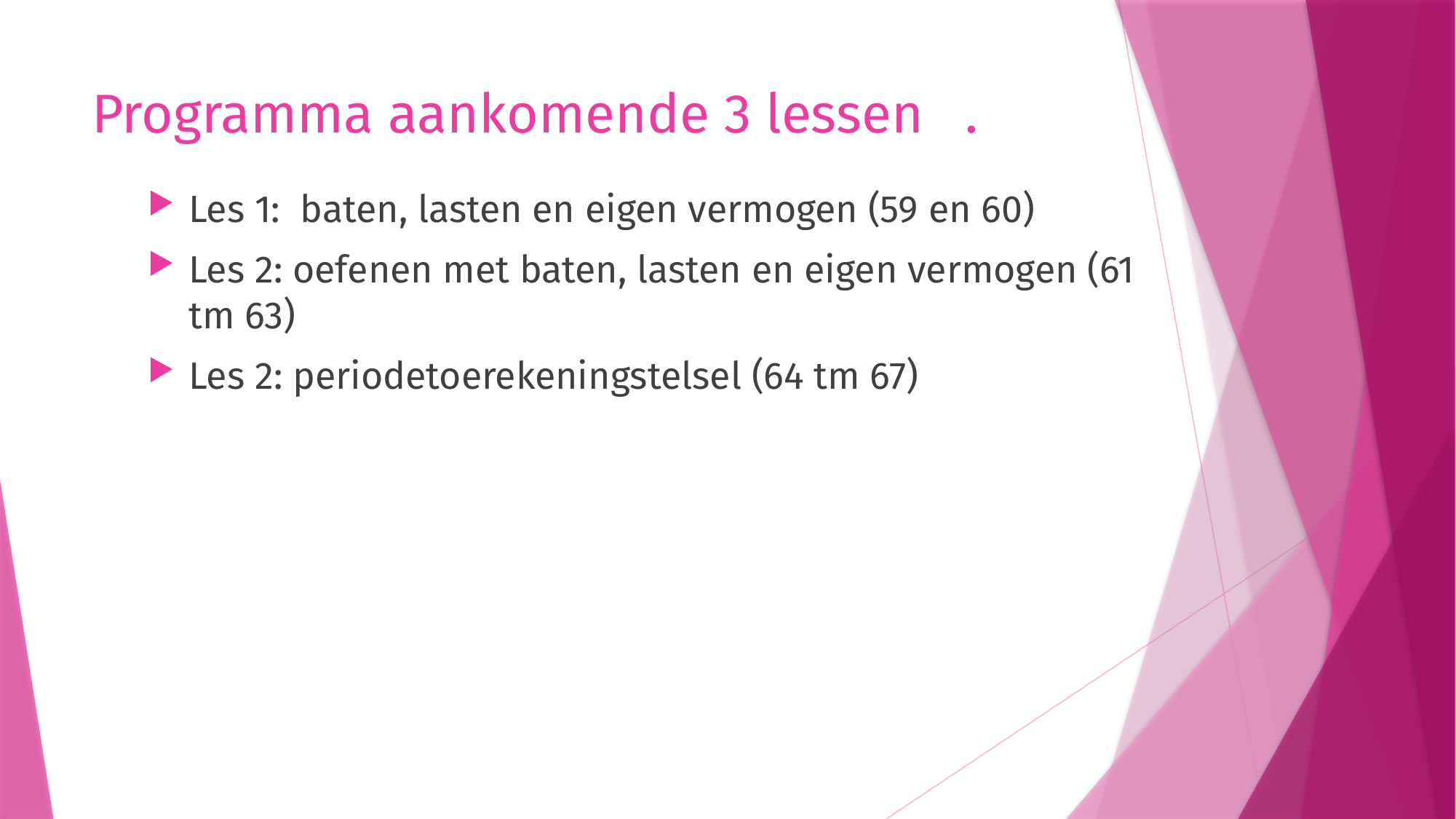

# Programma aankomende 3 lessen	.
Les 1:  baten, lasten en eigen vermogen (59 en 60)
Les 2: oefenen met baten, lasten en eigen vermogen (61 tm 63)
Les 2: periodetoerekeningstelsel (64 tm 67)